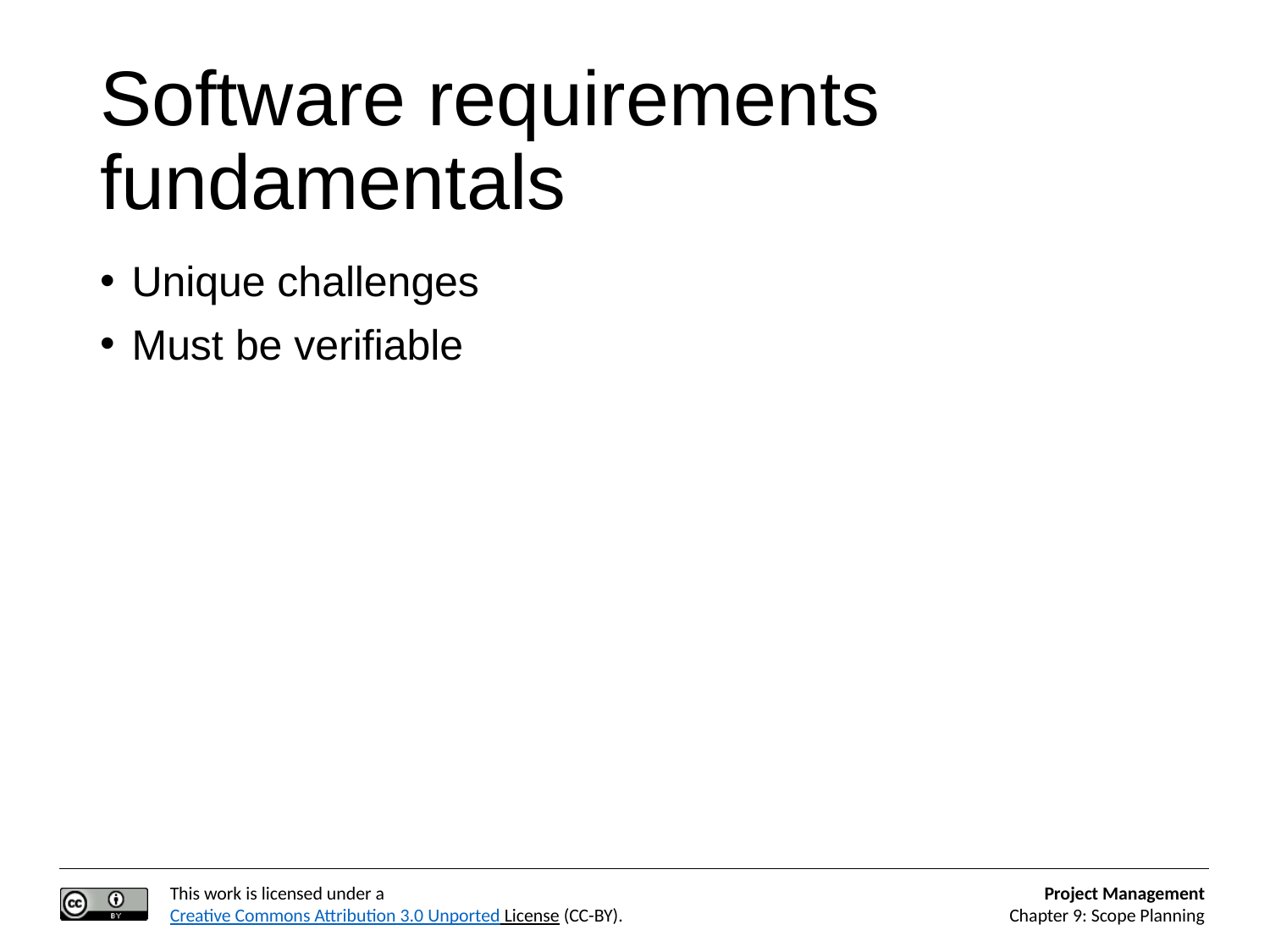

# Software requirements fundamentals
Unique challenges
Must be verifiable